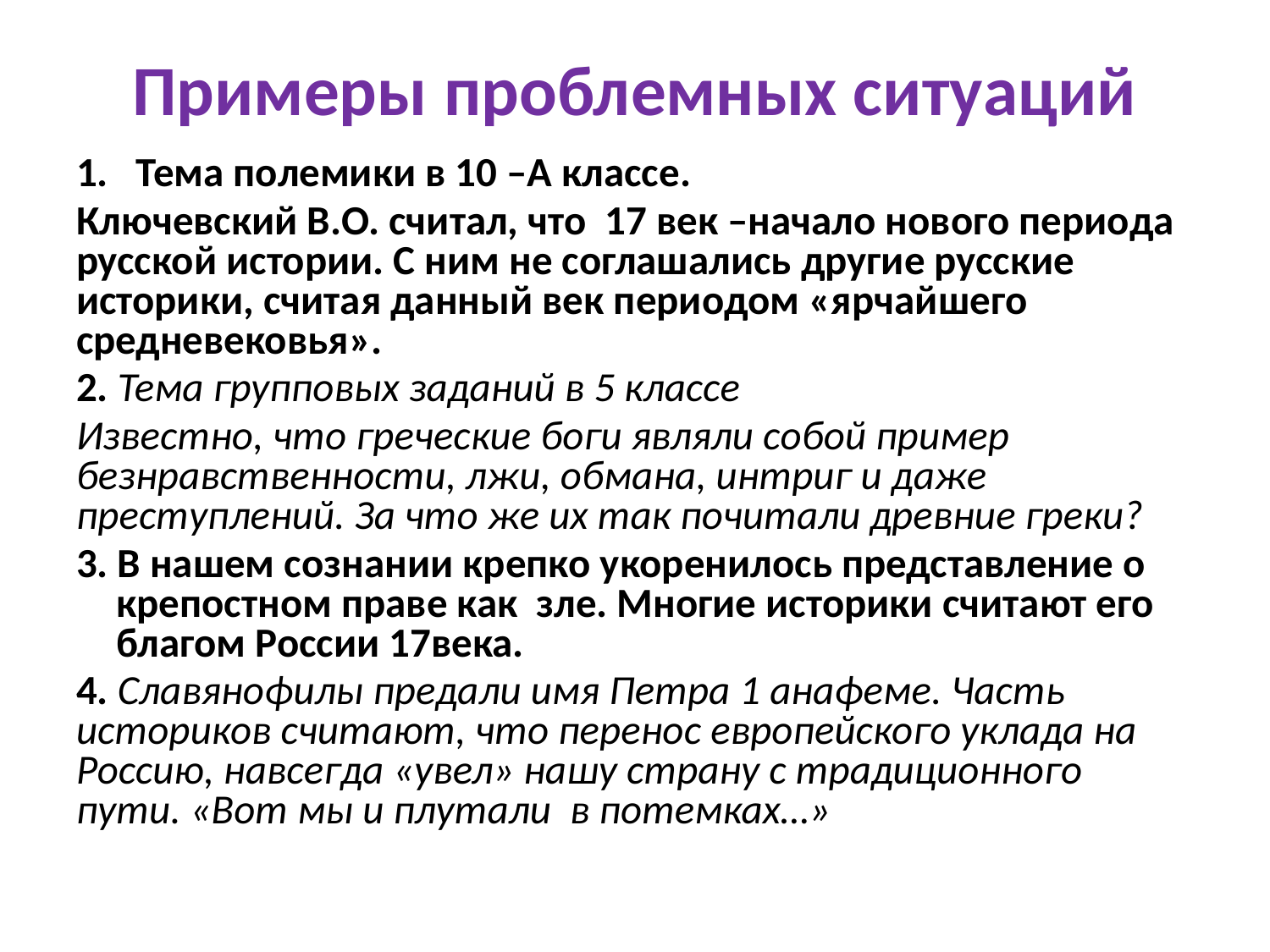

# Примеры проблемных ситуаций

Тема полемики в 10 –А классе.
Ключевский В.О. считал, что  17 век –начало нового периода русской истории. С ним не соглашались другие русские  историки, считая данный век периодом «ярчайшего средневековья».
2. Тема групповых заданий в 5 классе
Известно, что греческие боги являли собой пример безнравственности, лжи, обмана, интриг и даже преступлений. За что же их так почитали древние греки?
3. В нашем сознании крепко укоренилось представление о крепостном праве как  зле. Многие историки считают его благом России 17века.
4. Славянофилы предали имя Петра 1 анафеме. Часть историков считают, что перенос европейского уклада на Россию, навсегда «увел» нашу страну с традиционного пути. «Вот мы и плутали  в потемках…»